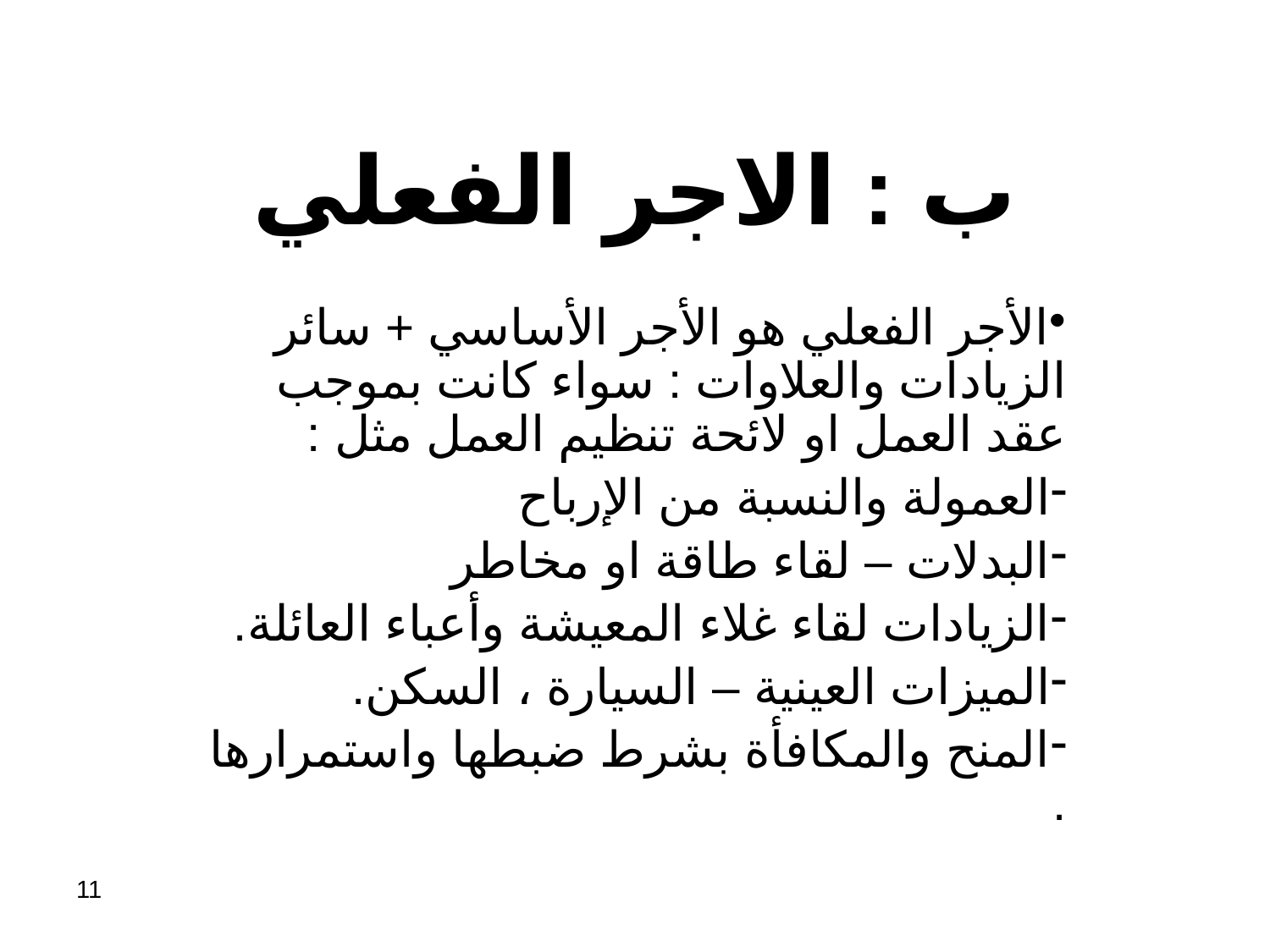

# ب : الاجر الفعلي
الأجر الفعلي هو الأجر الأساسي + سائر الزيادات والعلاوات : سواء كانت بموجب عقد العمل او لائحة تنظيم العمل مثل :
العمولة والنسبة من الإرباح
البدلات – لقاء طاقة او مخاطر
الزيادات لقاء غلاء المعيشة وأعباء العائلة.
الميزات العينية – السيارة ، السكن.
المنح والمكافأة بشرط ضبطها واستمرارها .

11